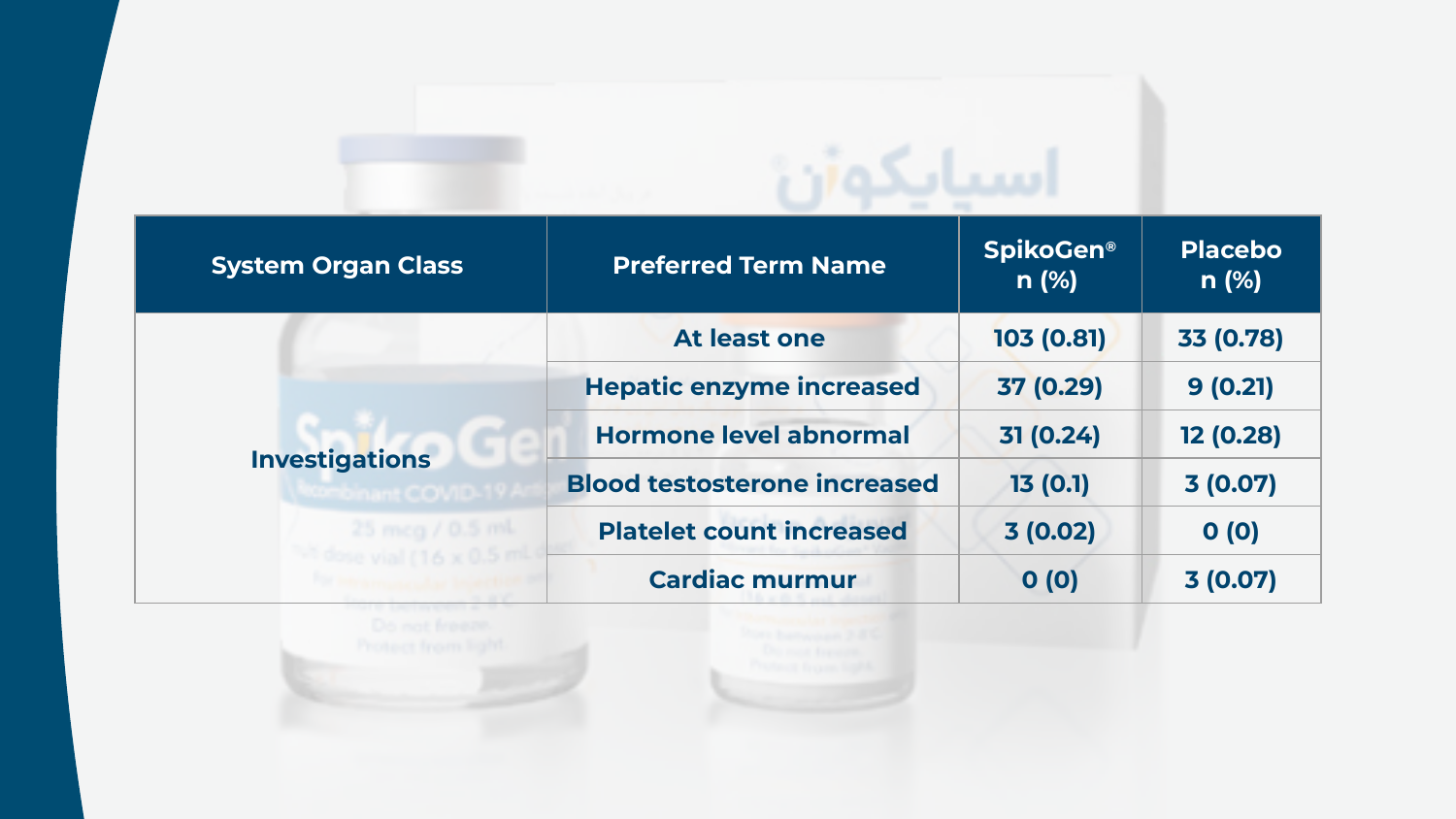

| System Organ Class | Preferred Term Name | SpikoGen® n (%) | Placebo n (%) |
| --- | --- | --- | --- |
| Investigations | At least one | 103 (0.81) | 33 (0.78) |
|  | Hepatic enzyme increased | 37 (0.29) | 9 (0.21) |
|  | Hormone level abnormal | 31 (0.24) | 12 (0.28) |
|  | Blood testosterone increased | 13 (0.1) | 3 (0.07) |
|  | Platelet count increased | 3 (0.02) | 0 (0) |
|  | Cardiac murmur | 0 (0) | 3 (0.07) |